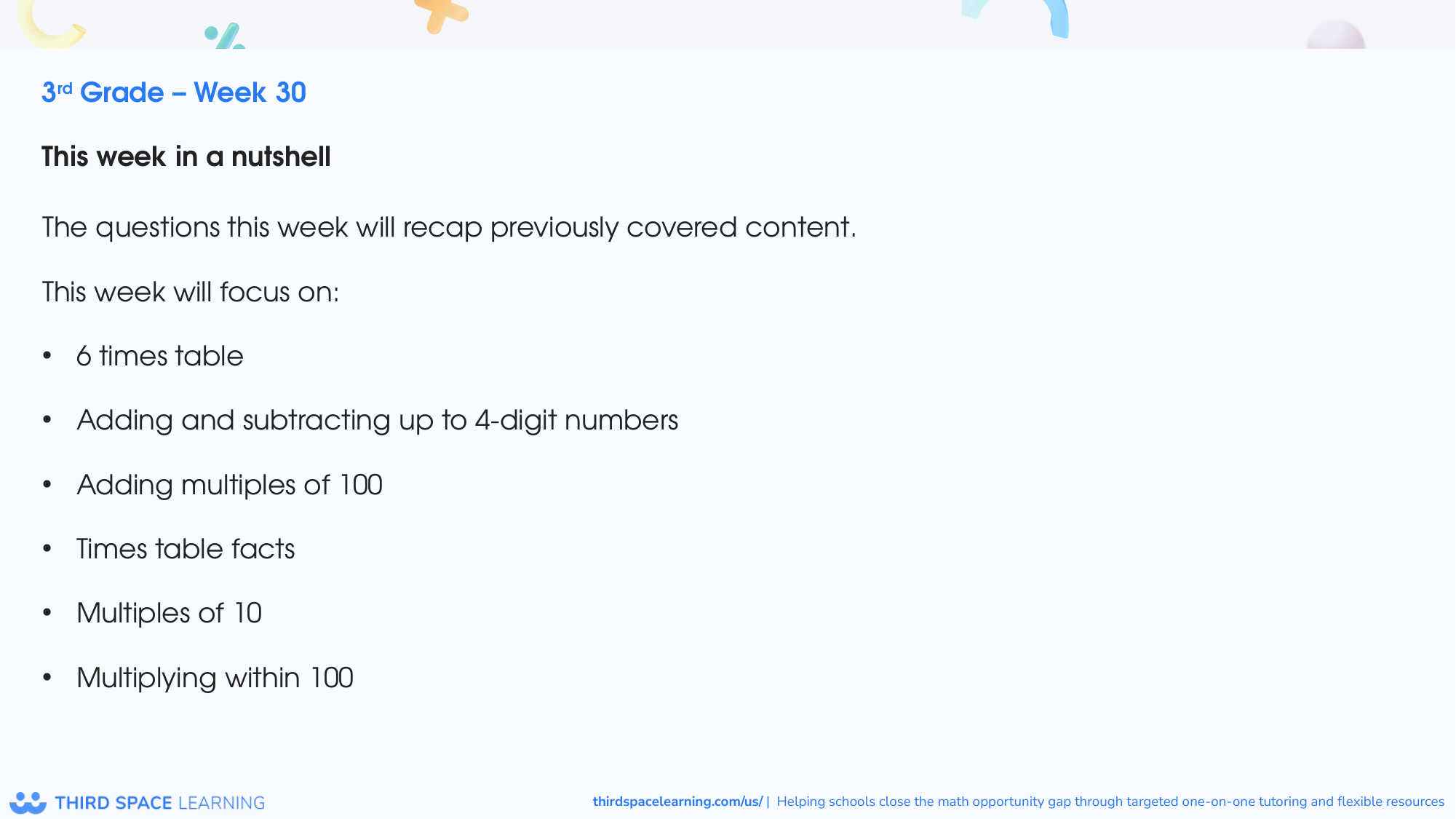

3rd Grade – Week 30
This week in a nutshell
The questions this week will recap previously covered content.
This week will focus on:
6 times table
Adding and subtracting up to 4-digit numbers
Adding multiples of 100
Times table facts
Multiples of 10
Multiplying within 100